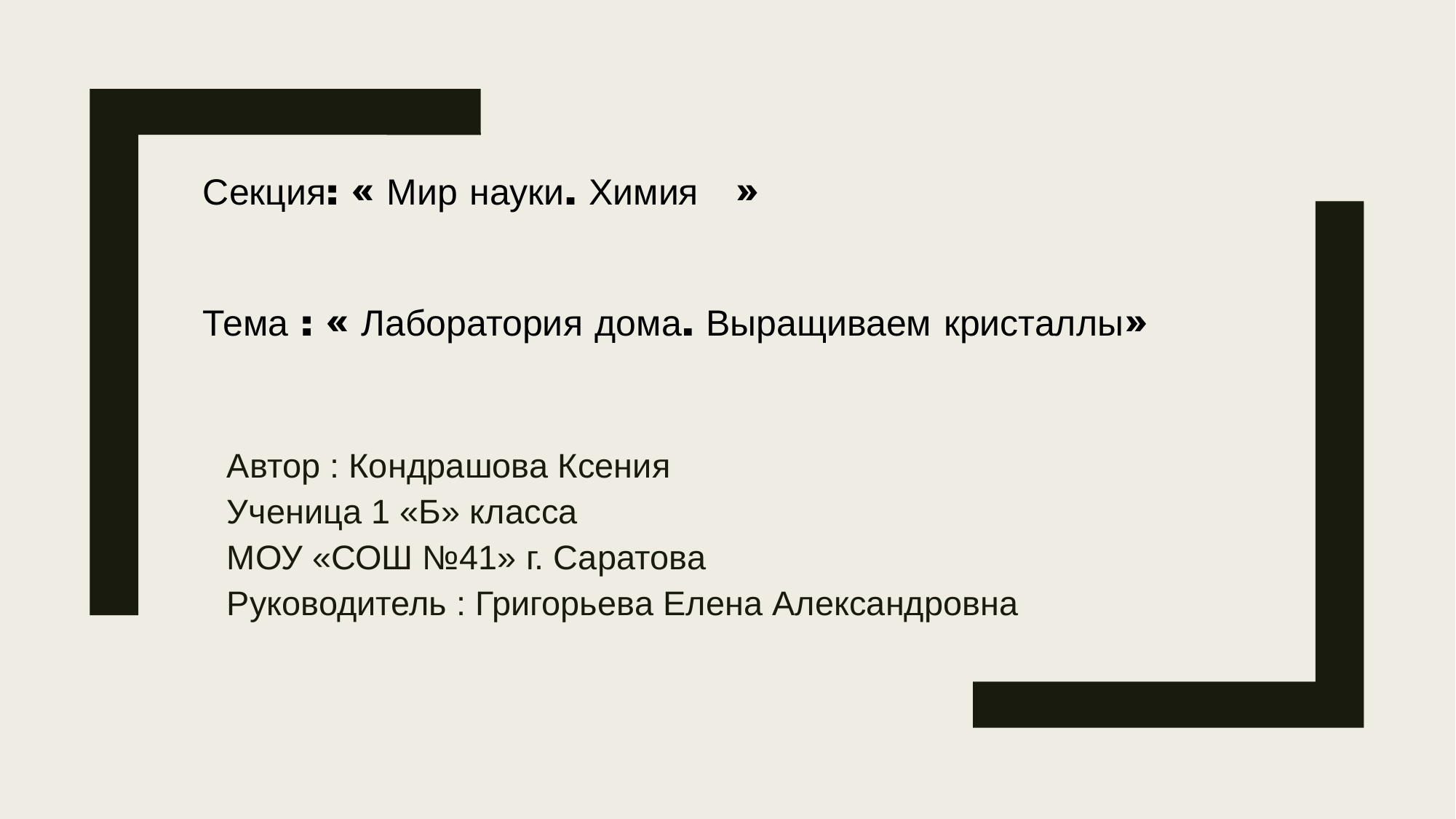

#
Секция: « Мир науки. Химия   »

Тема : « Лаборатория дома. Выращиваем кристаллы»
Автор : Кондрашова Ксения
Ученица 1 «Б» класса
МОУ «СОШ №41» г. Саратова
Руководитель : Григорьева Елена Александровна